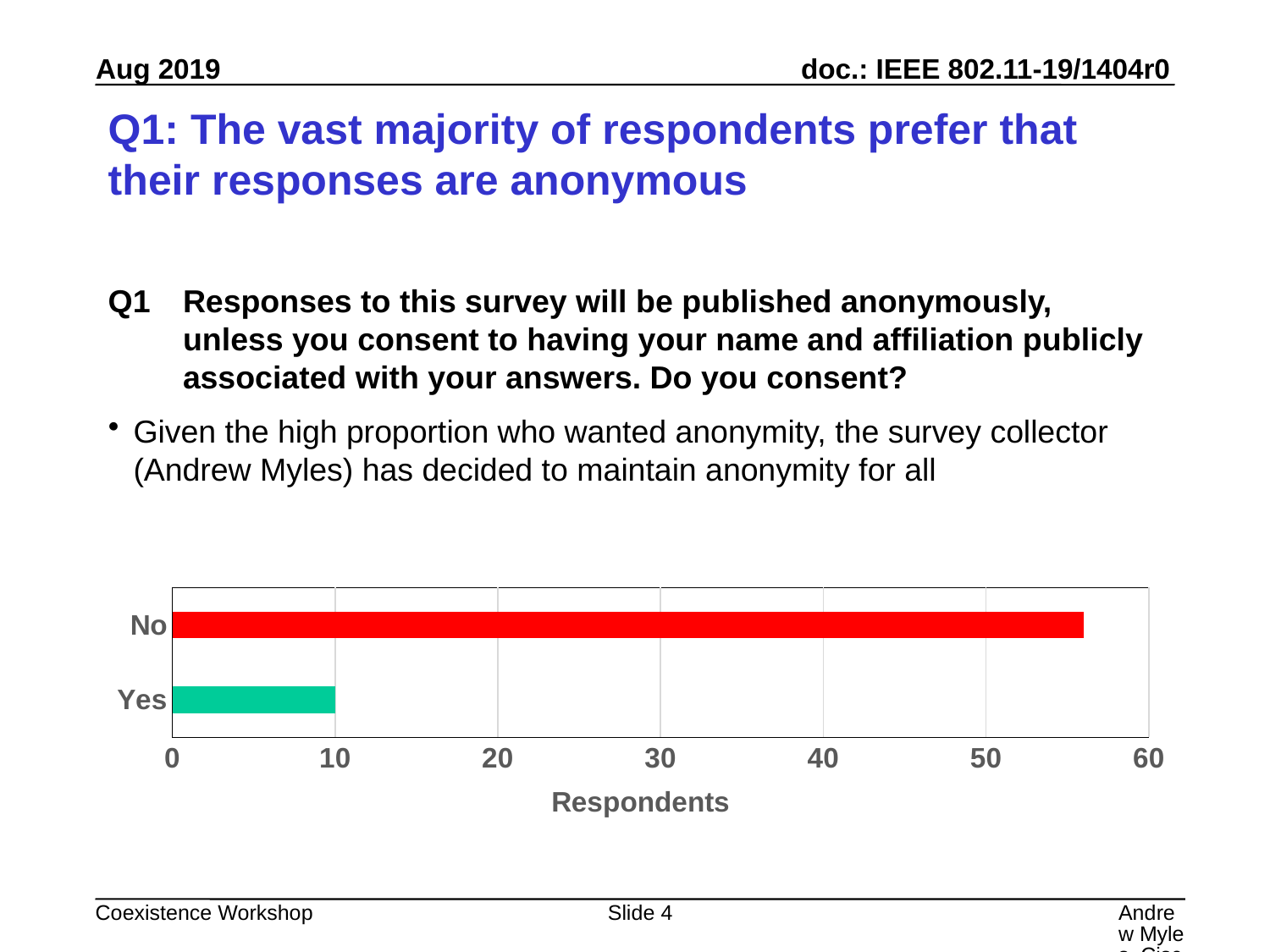

# Q1: The vast majority of respondents prefer that their responses are anonymous
Q1 	Responses to this survey will be published anonymously, unless you consent to having your name and affiliation publicly associated with your answers. Do you consent?
Given the high proportion who wanted anonymity, the survey collector (Andrew Myles) has decided to maintain anonymity for all

### Chart

| Category | Responses |
|---|---|
| Yes | 10.0 |
| No | 56.0 |
Slide 4
Andrew Myles, Cisco